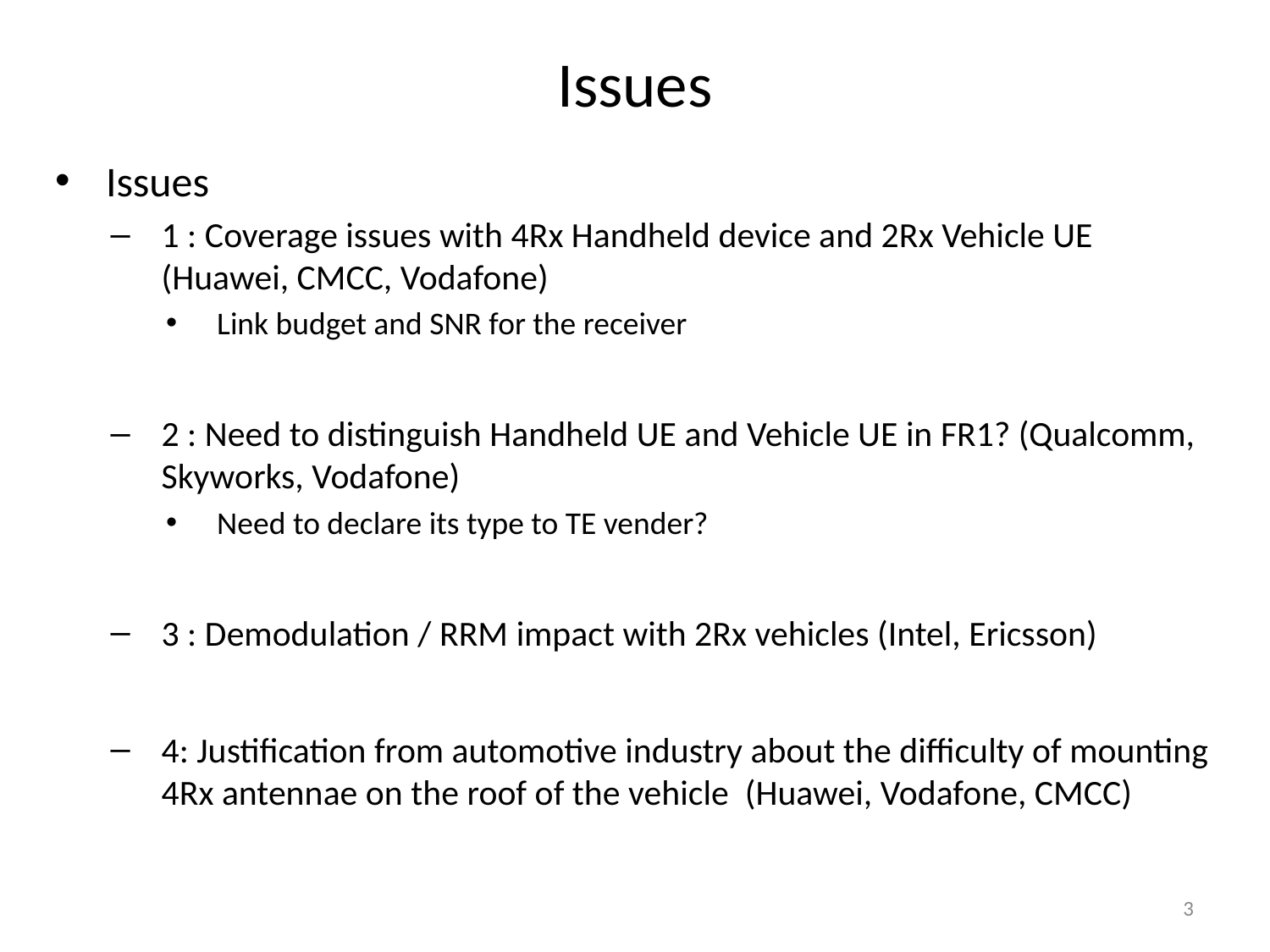

# Issues
Issues
1 : Coverage issues with 4Rx Handheld device and 2Rx Vehicle UE (Huawei, CMCC, Vodafone)
Link budget and SNR for the receiver

2 : Need to distinguish Handheld UE and Vehicle UE in FR1? (Qualcomm, Skyworks, Vodafone)
Need to declare its type to TE vender?

3 : Demodulation / RRM impact with 2Rx vehicles (Intel, Ericsson)

4: Justification from automotive industry about the difficulty of mounting 4Rx antennae on the roof of the vehicle  (Huawei, Vodafone, CMCC)

3